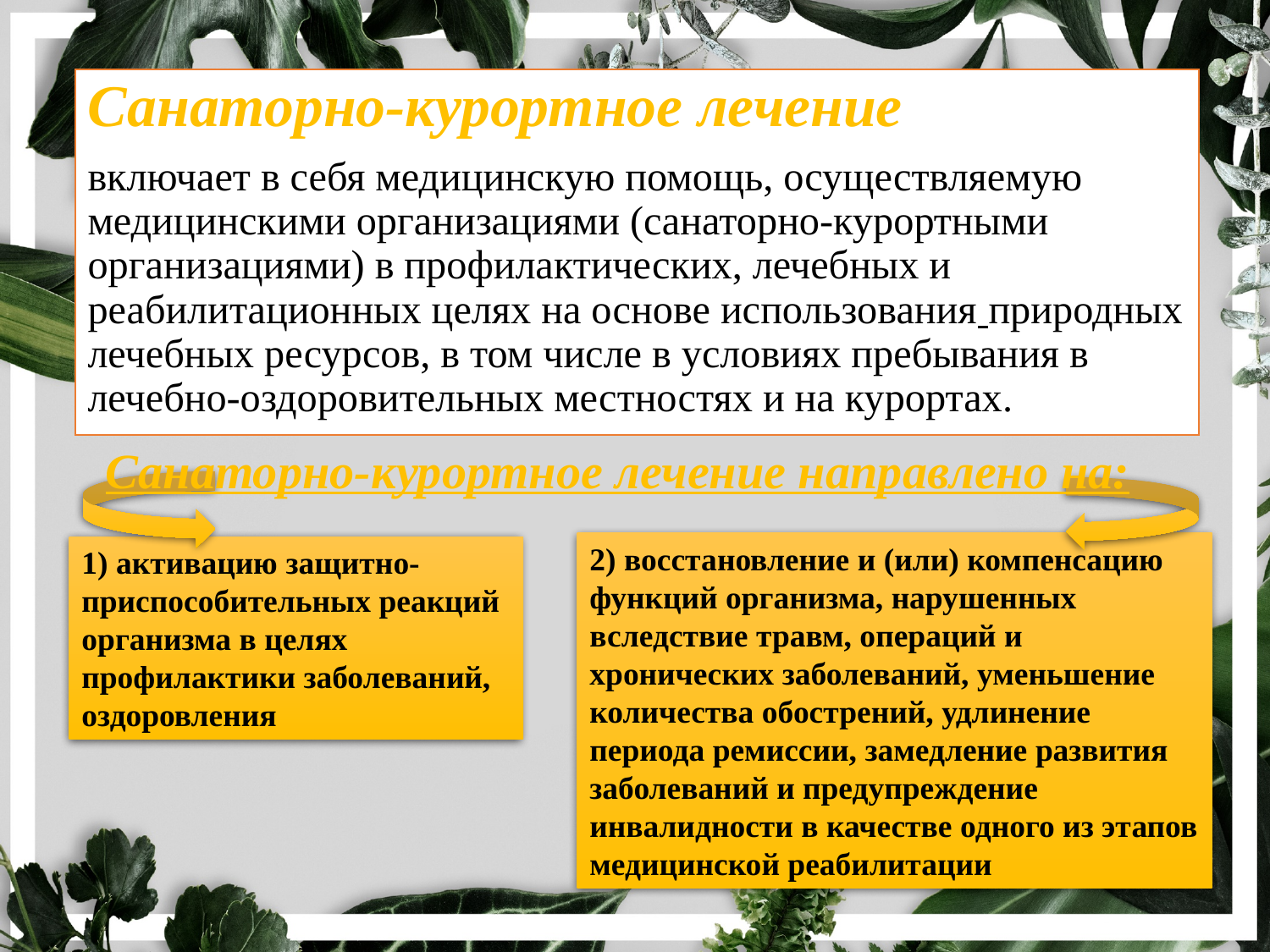

Санаторно-курортное лечение
включает в себя медицинскую помощь, осуществляемую медицинскими организациями (санаторно-курортными организациями) в профилактических, лечебных и реабилитационных целях на основе использования природных лечебных ресурсов, в том числе в условиях пребывания в лечебно-оздоровительных местностях и на курортах.
Санаторно-курортное лечение направлено на:

2) восстановление и (или) компенсацию функций организма, нарушенных вследствие травм, операций и хронических заболеваний, уменьшение количества обострений, удлинение периода ремиссии, замедление развития заболеваний и предупреждение инвалидности в качестве одного из этапов медицинской реабилитации
1) активацию защитно-приспособительных реакций организма в целях профилактики заболеваний, оздоровления